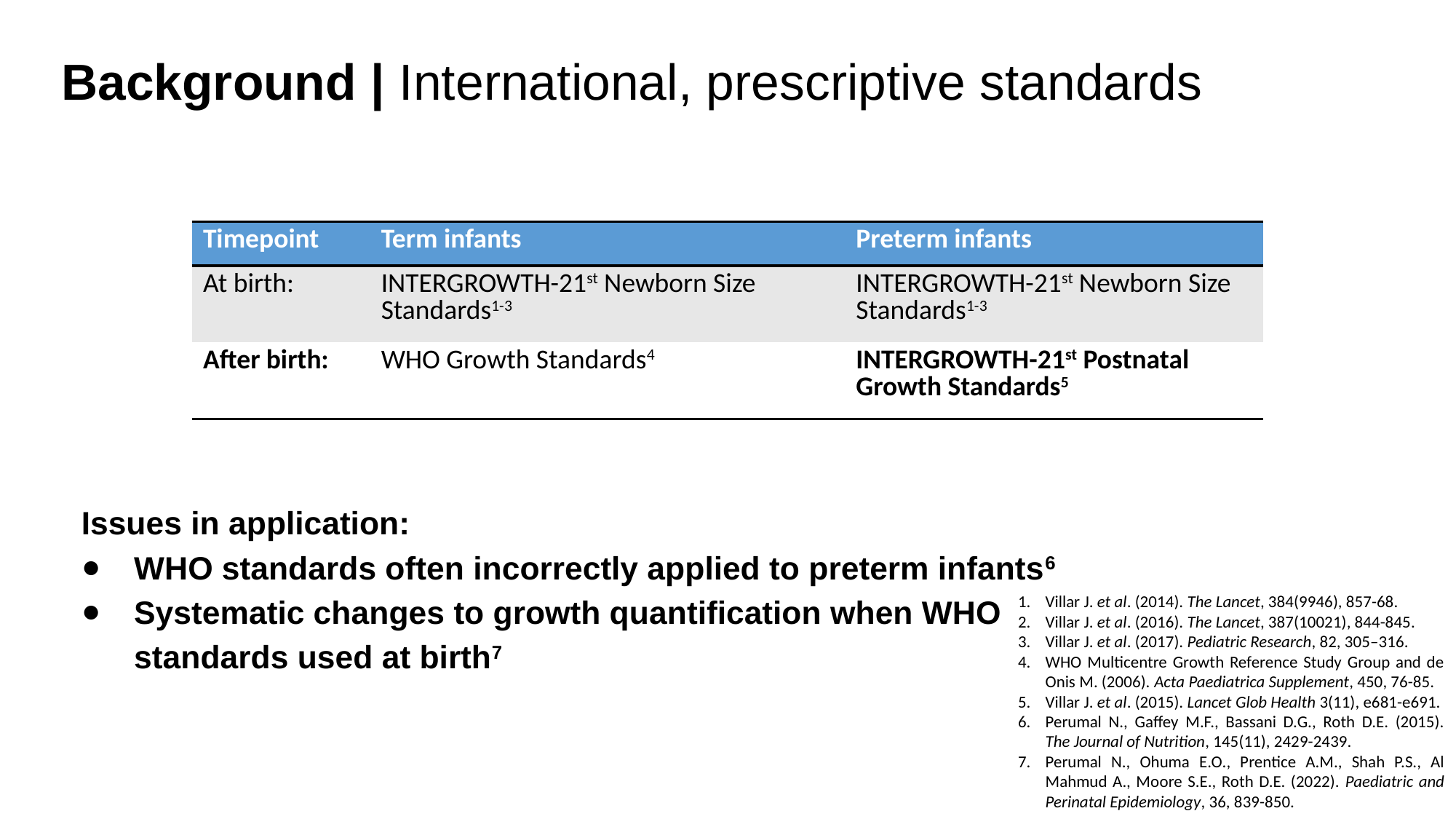

# Background | International, prescriptive standards
| Timepoint | Term infants | Preterm infants |
| --- | --- | --- |
| At birth: | INTERGROWTH-21st Newborn Size Standards1-3 | INTERGROWTH-21st Newborn Size Standards1-3 |
| After birth: | WHO Growth Standards4 | INTERGROWTH-21st Postnatal Growth Standards5 |
Issues in application:
WHO standards often incorrectly applied to preterm infants6
Systematic changes to growth quantification when WHO
standards used at birth7

Villar J. et al. (2014). The Lancet, 384(9946), 857-68.
Villar J. et al. (2016). The Lancet, 387(10021), 844-845.
Villar J. et al. (2017). Pediatric Research, 82, 305–316.
WHO Multicentre Growth Reference Study Group and de Onis M. (2006). Acta Paediatrica Supplement, 450, 76-85.
Villar J. et al. (2015). Lancet Glob Health 3(11), e681-e691.
Perumal N., Gaffey M.F., Bassani D.G., Roth D.E. (2015). The Journal of Nutrition, 145(11), 2429-2439.
Perumal N., Ohuma E.O., Prentice A.M., Shah P.S., Al Mahmud A., Moore S.E., Roth D.E. (2022). Paediatric and Perinatal Epidemiology, 36, 839-850.